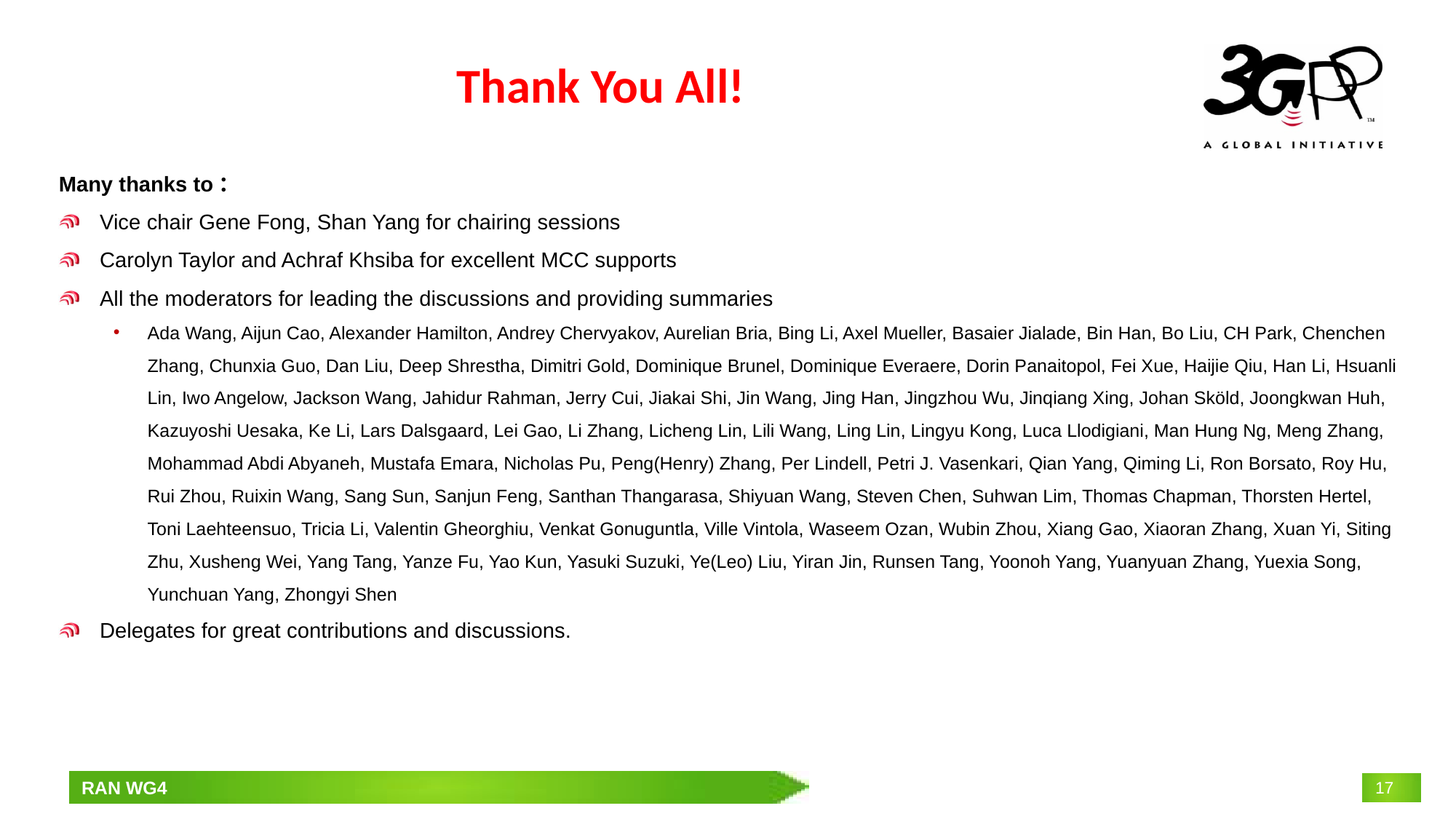

# Thank You All!
Many thanks to：
Vice chair Gene Fong, Shan Yang for chairing sessions
Carolyn Taylor and Achraf Khsiba for excellent MCC supports
All the moderators for leading the discussions and providing summaries
Ada Wang, Aijun Cao, Alexander Hamilton, Andrey Chervyakov, Aurelian Bria, Bing Li, Axel Mueller, Basaier Jialade, Bin Han, Bo Liu, CH Park, Chenchen Zhang, Chunxia Guo, Dan Liu, Deep Shrestha, Dimitri Gold, Dominique Brunel, Dominique Everaere, Dorin Panaitopol, Fei Xue, Haijie Qiu, Han Li, Hsuanli Lin, Iwo Angelow, Jackson Wang, Jahidur Rahman, Jerry Cui, Jiakai Shi, Jin Wang, Jing Han, Jingzhou Wu, Jinqiang Xing, Johan Sköld, Joongkwan Huh, Kazuyoshi Uesaka, Ke Li, Lars Dalsgaard, Lei Gao, Li Zhang, Licheng Lin, Lili Wang, Ling Lin, Lingyu Kong, Luca Llodigiani, Man Hung Ng, Meng Zhang, Mohammad Abdi Abyaneh, Mustafa Emara, Nicholas Pu, Peng(Henry) Zhang, Per Lindell, Petri J. Vasenkari, Qian Yang, Qiming Li, Ron Borsato, Roy Hu, Rui Zhou, Ruixin Wang, Sang Sun, Sanjun Feng, Santhan Thangarasa, Shiyuan Wang, Steven Chen, Suhwan Lim, Thomas Chapman, Thorsten Hertel, Toni Laehteensuo, Tricia Li, Valentin Gheorghiu, Venkat Gonuguntla, Ville Vintola, Waseem Ozan, Wubin Zhou, Xiang Gao, Xiaoran Zhang, Xuan Yi, Siting Zhu, Xusheng Wei, Yang Tang, Yanze Fu, Yao Kun, Yasuki Suzuki, Ye(Leo) Liu, Yiran Jin, Runsen Tang, Yoonoh Yang, Yuanyuan Zhang, Yuexia Song, Yunchuan Yang, Zhongyi Shen
Delegates for great contributions and discussions.